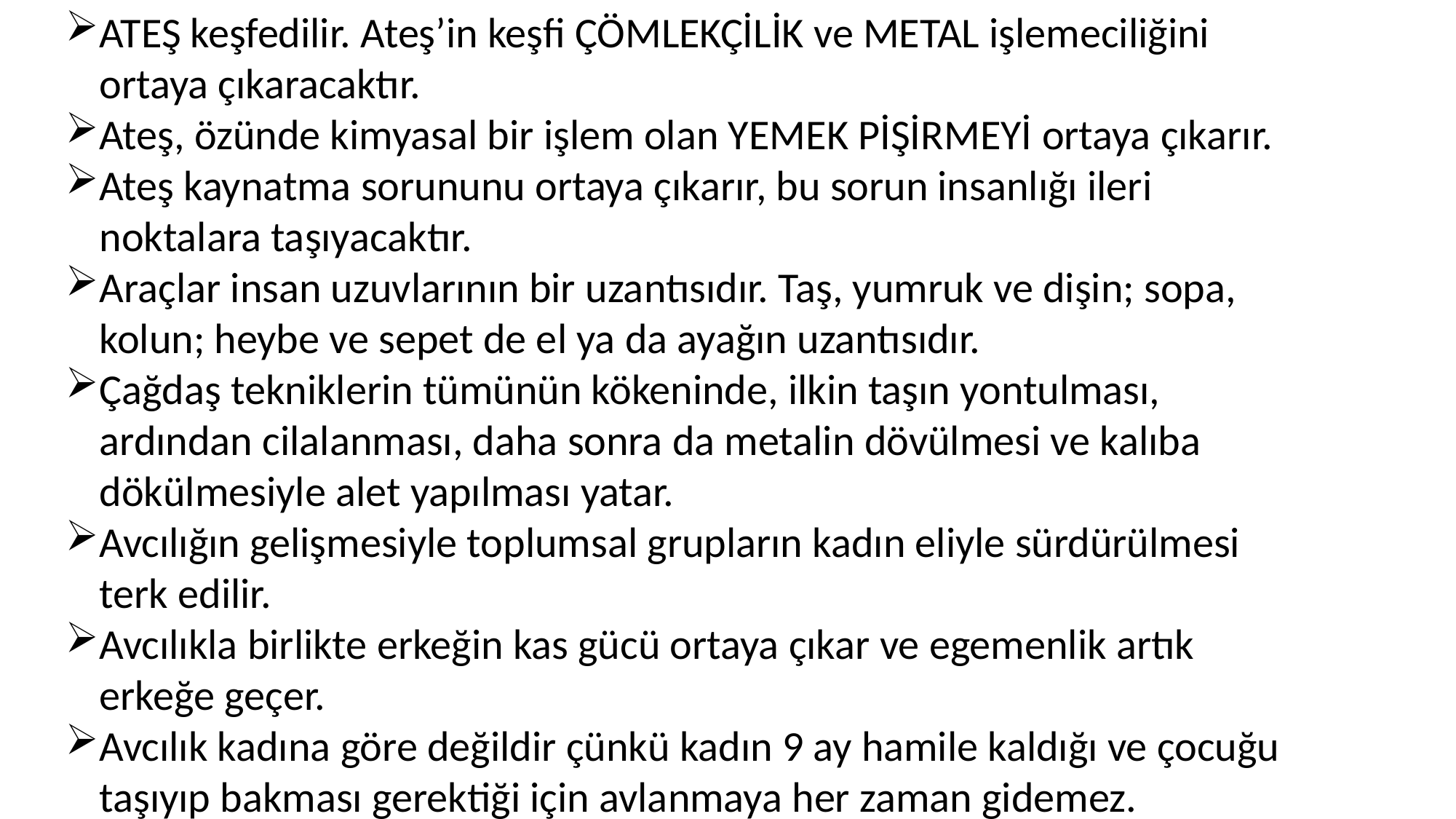

ATEŞ keşfedilir. Ateş’in keşfi ÇÖMLEKÇİLİK ve METAL işlemeciliğini ortaya çıkaracaktır.
Ateş, özünde kimyasal bir işlem olan YEMEK PİŞİRMEYİ ortaya çıkarır.
Ateş kaynatma sorununu ortaya çıkarır, bu sorun insanlığı ileri noktalara taşıyacaktır.
Araçlar insan uzuvlarının bir uzantısıdır. Taş, yumruk ve dişin; sopa, kolun; heybe ve sepet de el ya da ayağın uzantısıdır.
Çağdaş tekniklerin tümünün kökeninde, ilkin taşın yontulması, ardından cilalanması, daha sonra da metalin dövülmesi ve kalıba dökülmesiyle alet yapılması yatar.
Avcılığın gelişmesiyle toplumsal grupların kadın eliyle sürdürülmesi terk edilir.
Avcılıkla birlikte erkeğin kas gücü ortaya çıkar ve egemenlik artık erkeğe geçer.
Avcılık kadına göre değildir çünkü kadın 9 ay hamile kaldığı ve çocuğu taşıyıp bakması gerektiği için avlanmaya her zaman gidemez.